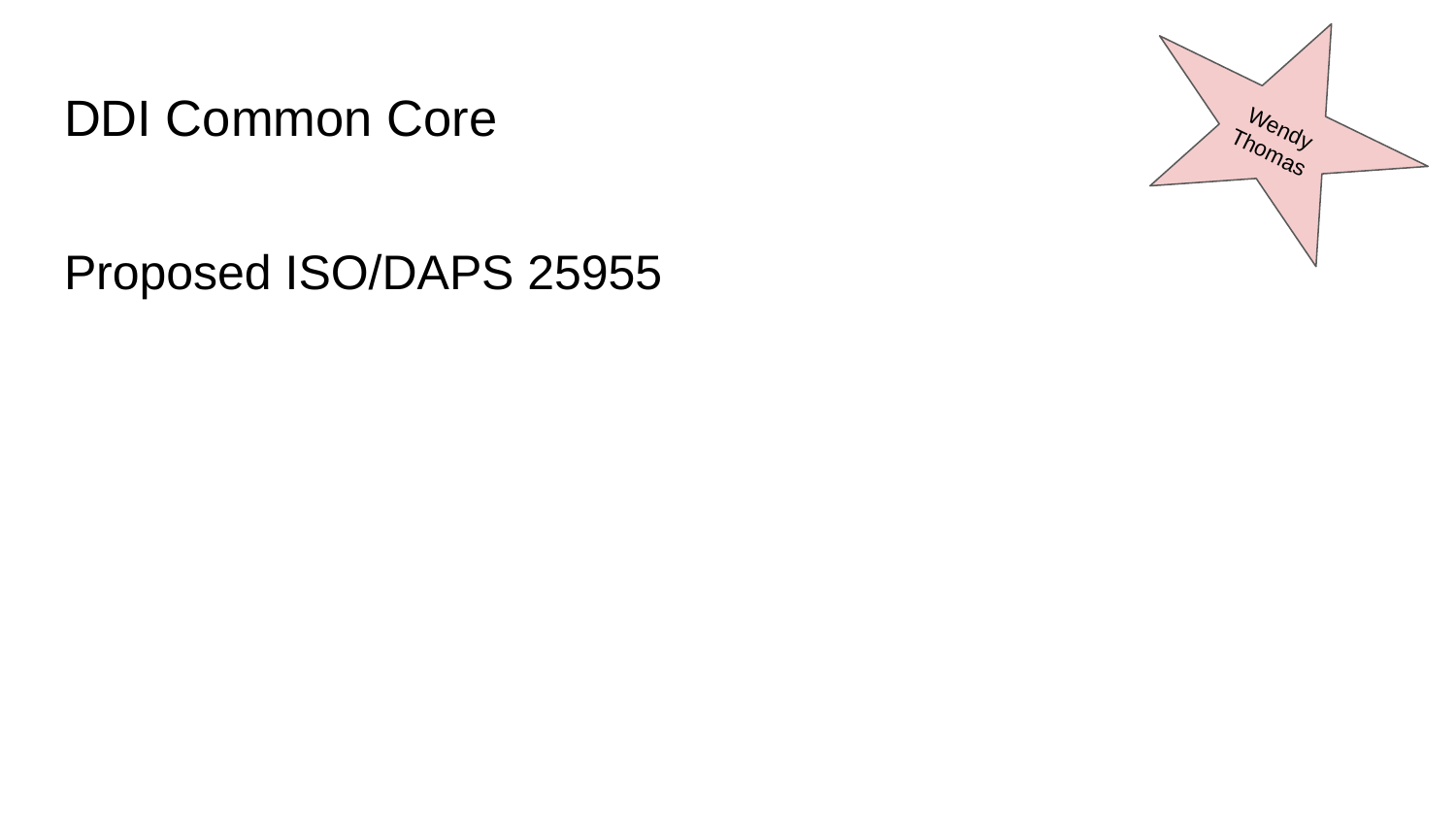

Wendy Thomas
# DDI Common Core

Proposed ISO/DAPS 25955